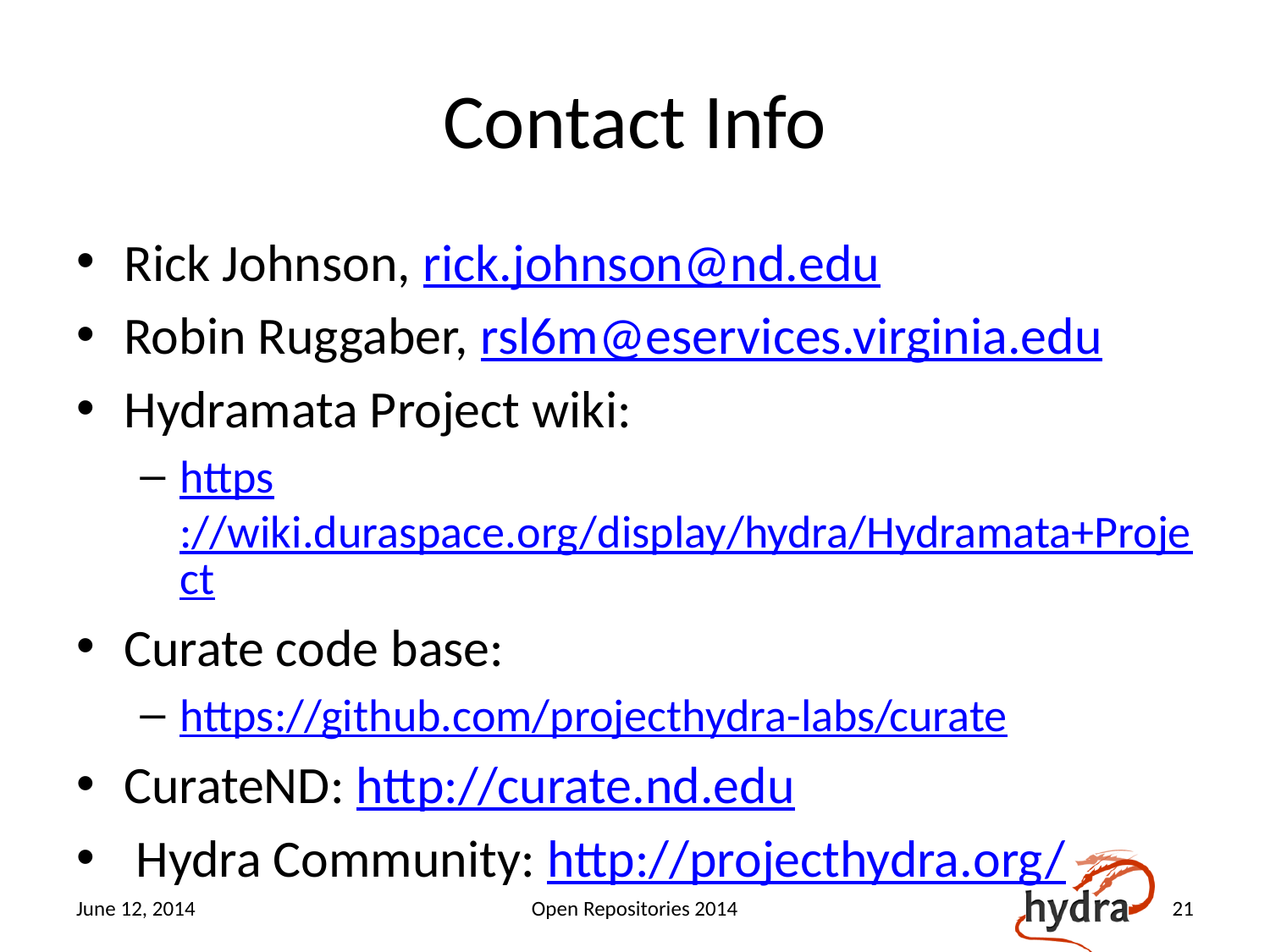

# Contact Info
Rick Johnson, rick.johnson@nd.edu
Robin Ruggaber, rsl6m@eservices.virginia.edu
Hydramata Project wiki:
https://wiki.duraspace.org/display/hydra/Hydramata+Project
Curate code base:
https://github.com/projecthydra-labs/curate
CurateND: http://curate.nd.edu
 Hydra Community: http://projecthydra.org/

June 12, 2014
Open Repositories 2014
21